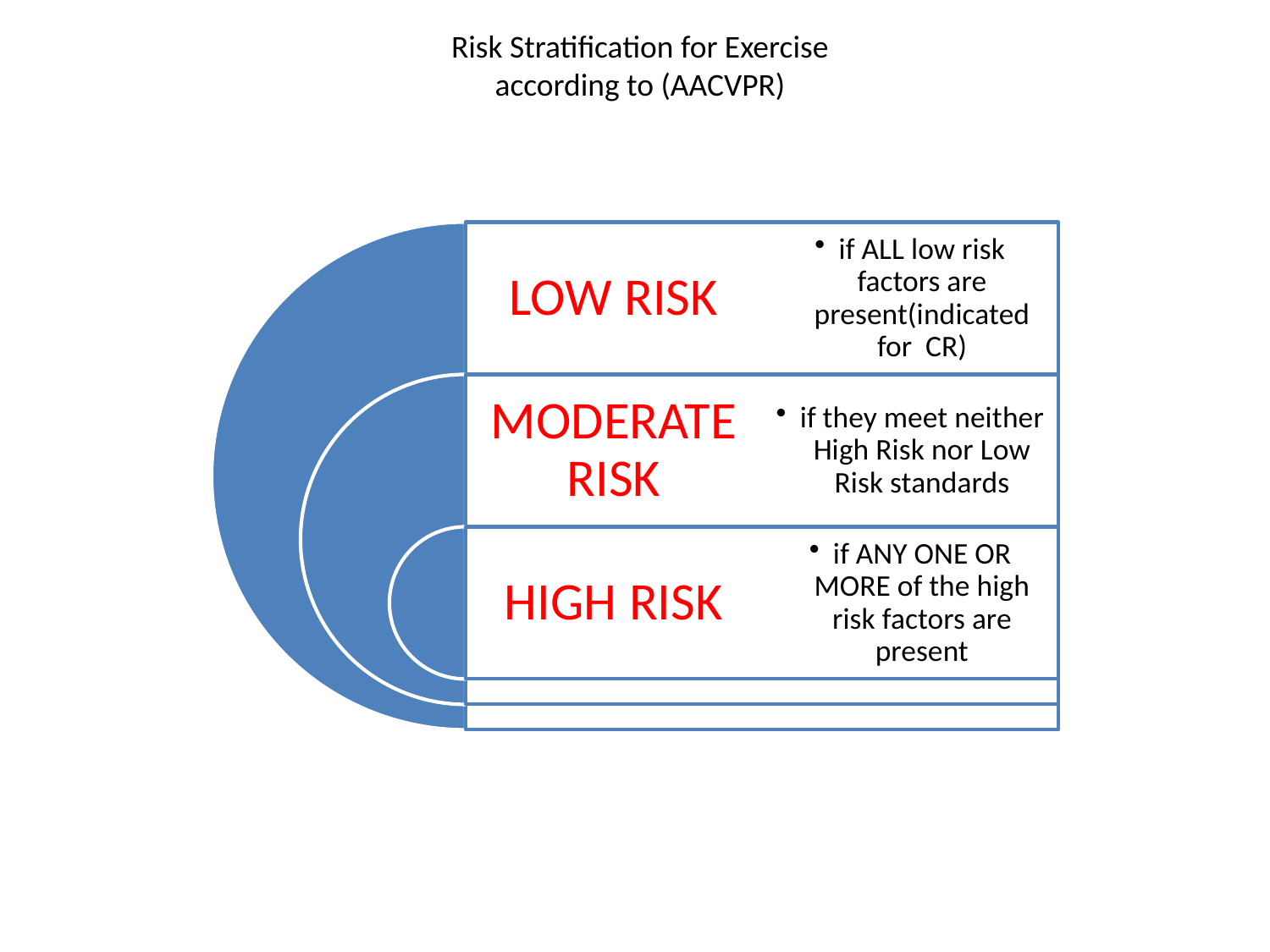

Risk Stratification for Exercise
according to (AACVPR)
LOW RISK
MODERATE RISK
HIGH RISK
if ALL low risk factors are present(indicated for  CR)
if they meet neither High Risk nor Low Risk standards
if ANY ONE OR MORE of the high risk factors are present